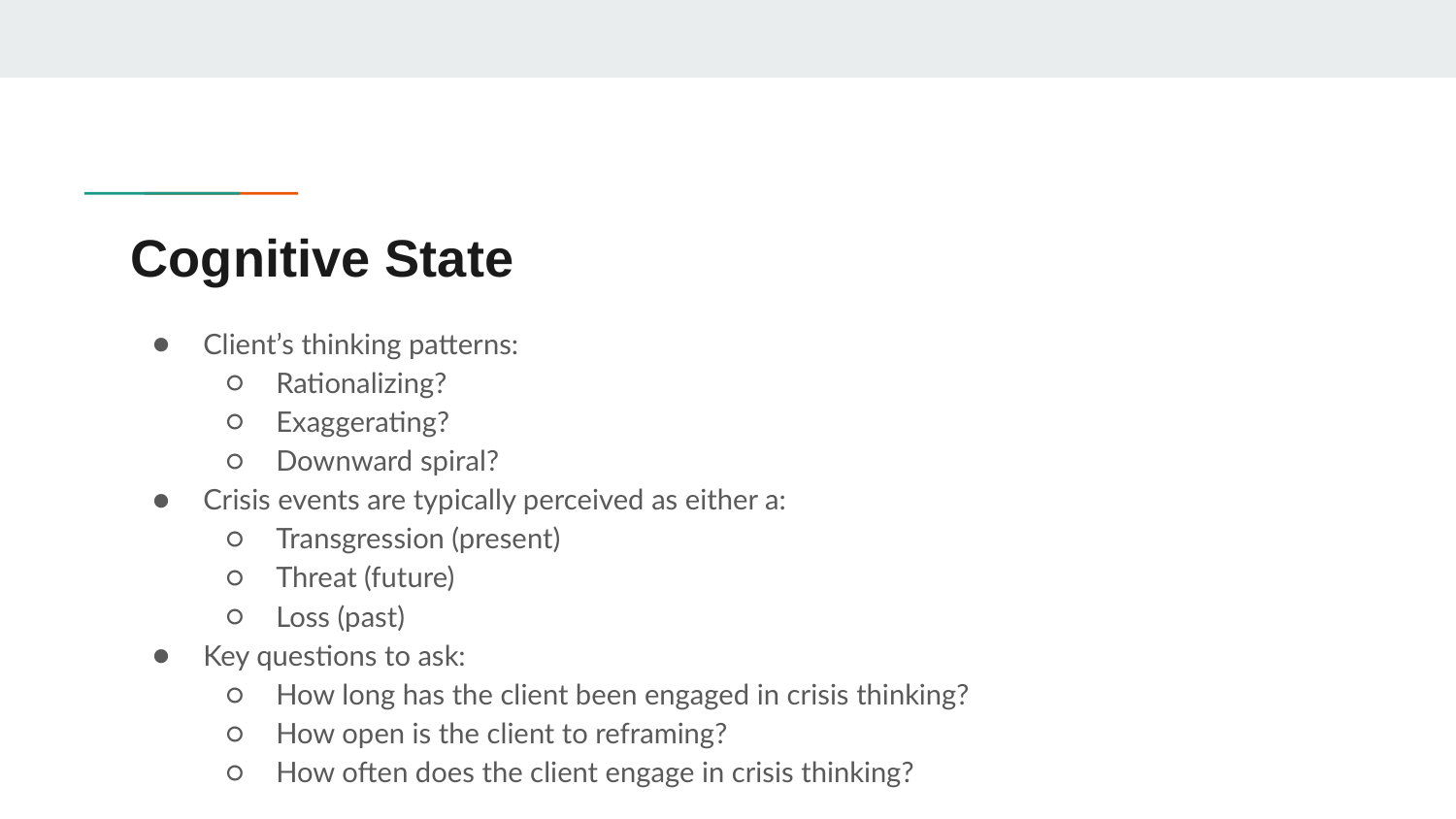

# Cognitive State
Client’s thinking patterns:
Rationalizing?
Exaggerating?
Downward spiral?
Crisis events are typically perceived as either a:
Transgression (present)
Threat (future)
Loss (past)
Key questions to ask:
How long has the client been engaged in crisis thinking?
How open is the client to reframing?
How often does the client engage in crisis thinking?